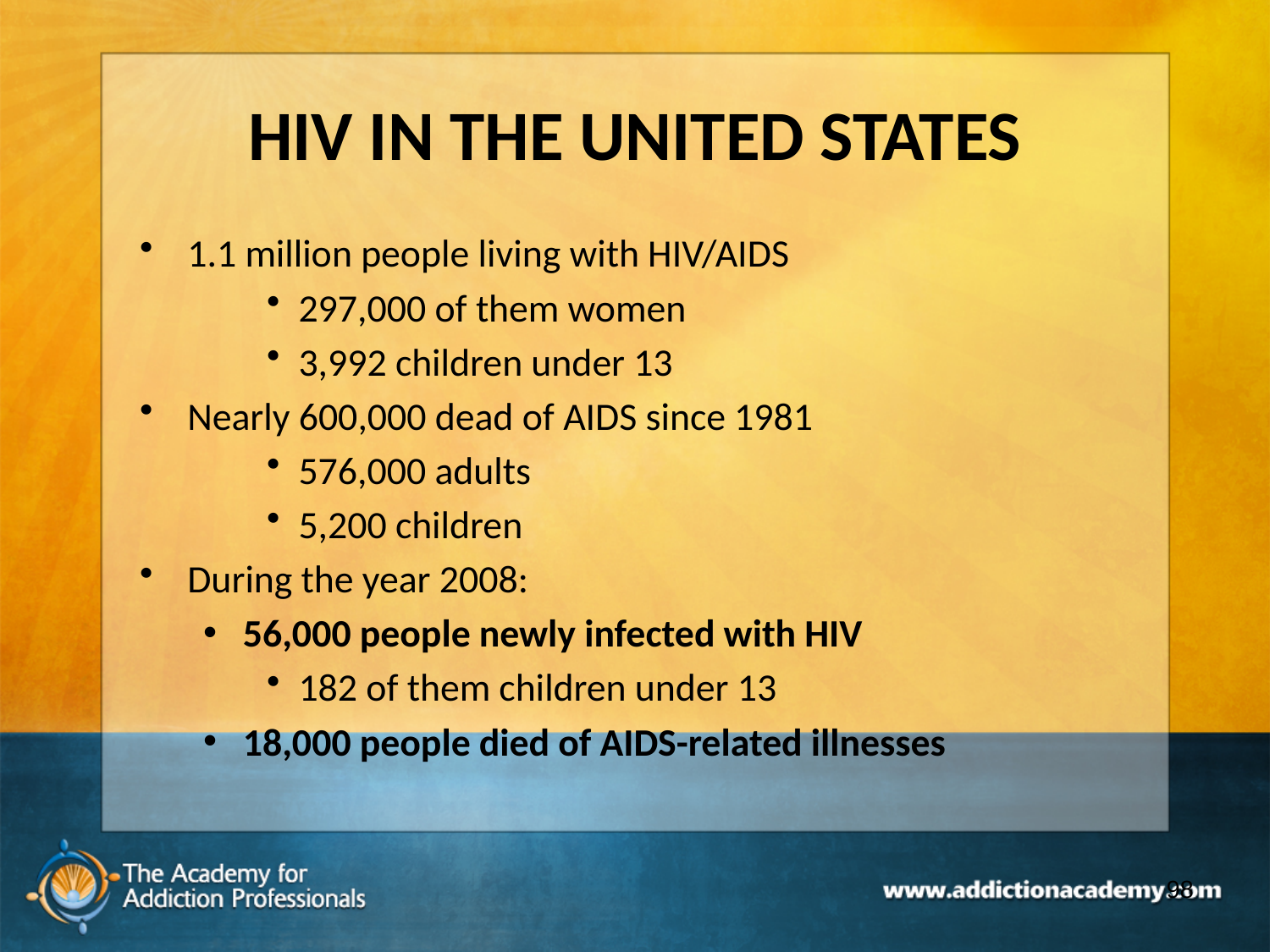

# HIV IN THE UNITED STATES
1.1 million people living with HIV/AIDS
297,000 of them women
3,992 children under 13
Nearly 600,000 dead of AIDS since 1981
576,000 adults
5,200 children
During the year 2008:
56,000 people newly infected with HIV
182 of them children under 13
18,000 people died of AIDS-related illnesses

98